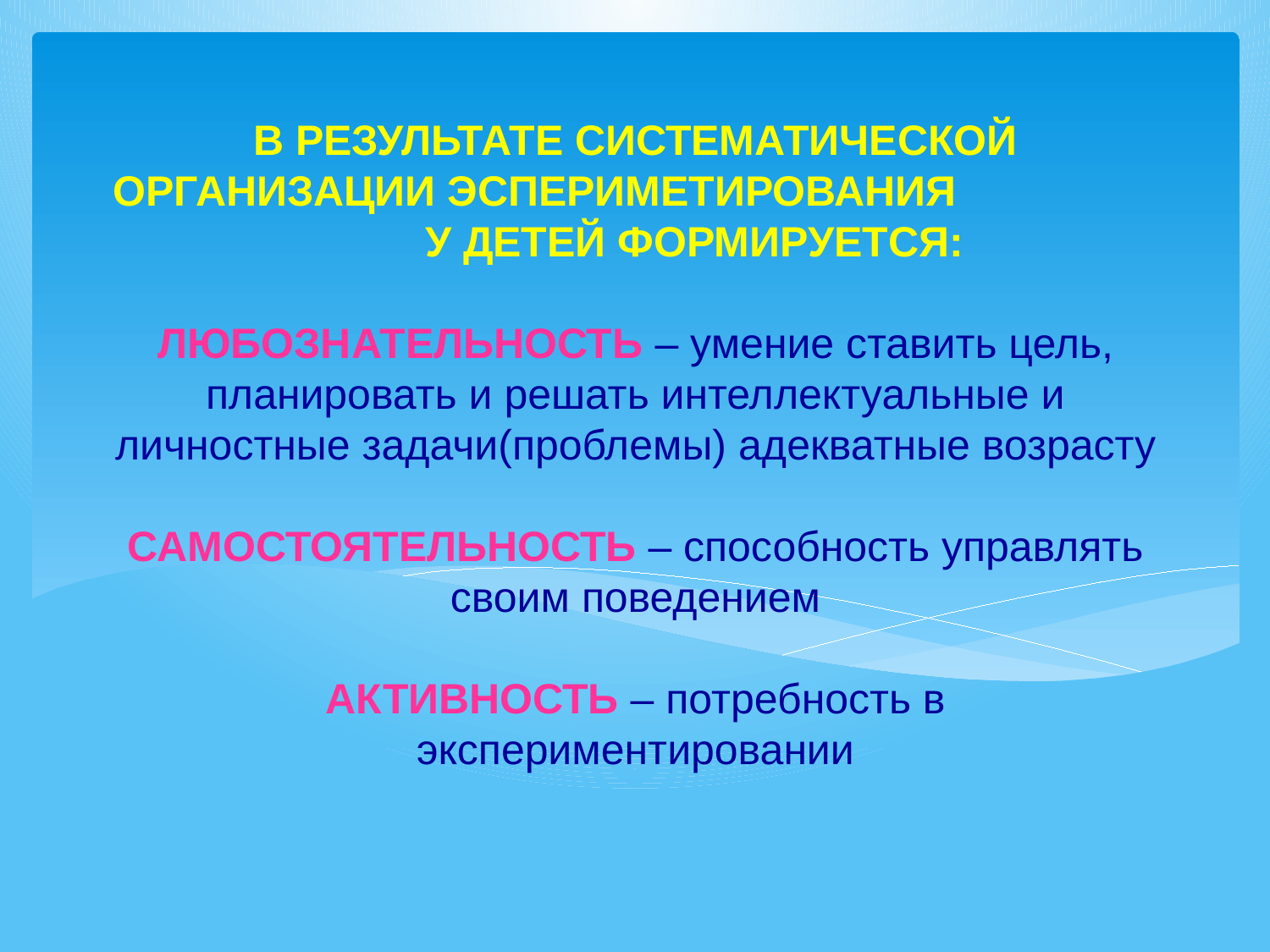

# В РЕЗУЛЬТАТЕ СИСТЕМАТИЧЕСКОЙ ОРГАНИЗАЦИИ ЭСПЕРИМЕТИРОВАНИЯ                             У ДЕТЕЙ ФОРМИРУЕТСЯ: ЛЮБОЗНАТЕЛЬНОСТЬ – умение ставить цель, планировать и решать интеллектуальные и личностные задачи(проблемы) адекватные возрасту САМОСТОЯТЕЛЬНОСТЬ – способность управлять своим поведением АКТИВНОСТЬ – потребность в экспериментировании